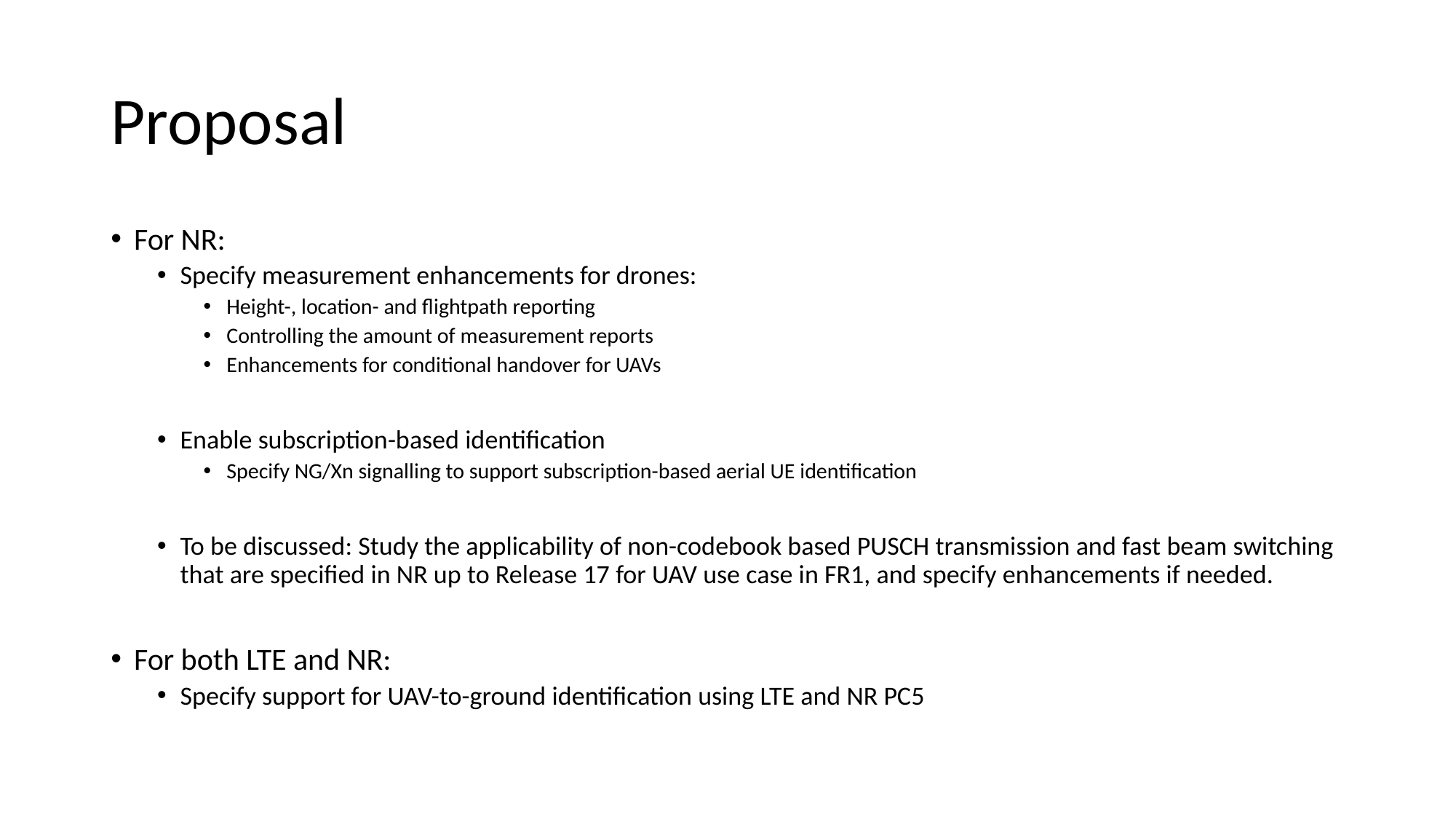

# Proposal
For NR:
Specify measurement enhancements for drones:
Height-, location- and flightpath reporting
Controlling the amount of measurement reports
Enhancements for conditional handover for UAVs

Enable subscription-based identification
Specify NG/Xn signalling to support subscription-based aerial UE identification

To be discussed: Study the applicability of non-codebook based PUSCH transmission and fast beam switching that are specified in NR up to Release 17 for UAV use case in FR1, and specify enhancements if needed.

For both LTE and NR:
Specify support for UAV-to-ground identification using LTE and NR PC5